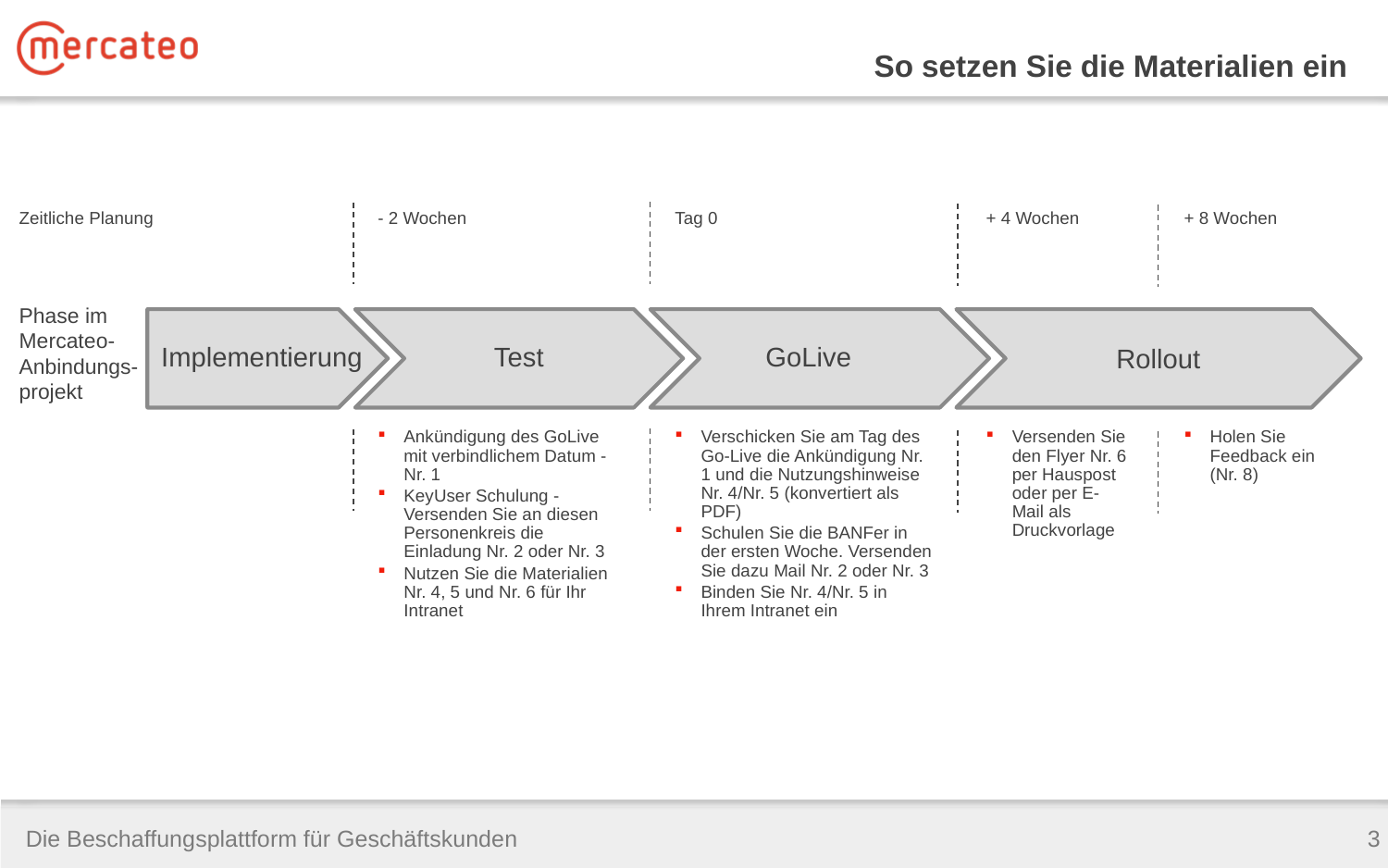

So setzen Sie die Materialien ein

+ 8 Wochen
Zeitliche Planung
- 2 Wochen
Tag 0
+ 4 Wochen
Phase im Mercateo- Anbindungs-projekt

Implementierung
Test
GoLive
Rollout
Versenden Sie den Flyer Nr. 6 per Hauspost oder per E-Mail als Druckvorlage
Ankündigung des GoLive mit verbindlichem Datum - Nr. 1
KeyUser Schulung - Versenden Sie an diesen Personenkreis die Einladung Nr. 2 oder Nr. 3
Nutzen Sie die Materialien Nr. 4, 5 und Nr. 6 für Ihr Intranet
Verschicken Sie am Tag des Go-Live die Ankündigung Nr. 1 und die Nutzungshinweise Nr. 4/Nr. 5 (konvertiert als PDF)
Schulen Sie die BANFer in der ersten Woche. Versenden Sie dazu Mail Nr. 2 oder Nr. 3
Binden Sie Nr. 4/Nr. 5 in Ihrem Intranet ein
Holen Sie Feedback ein (Nr. 8)